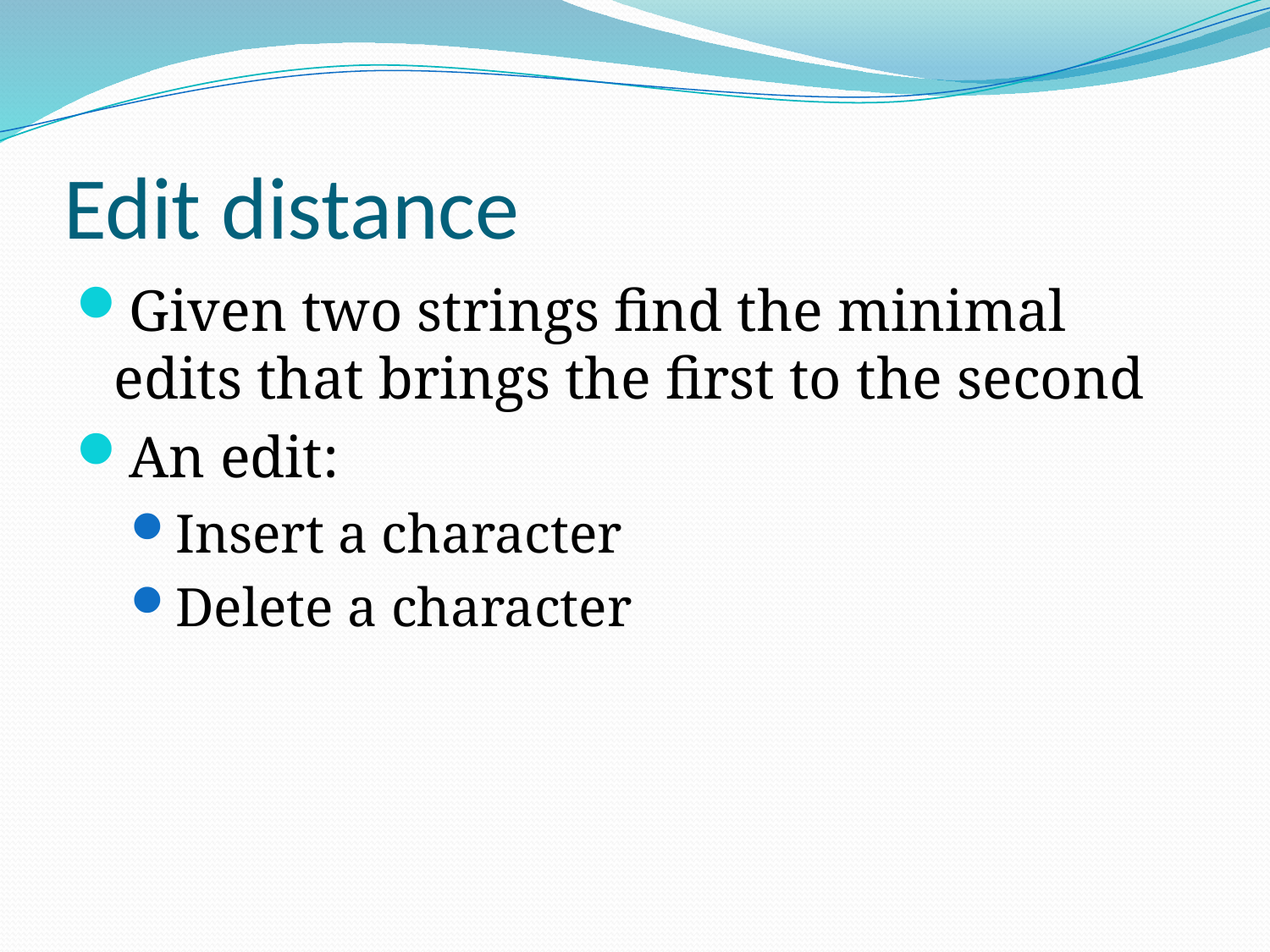

# Edit distance
Given two strings find the minimal edits that brings the first to the second
An edit:
Insert a character
Delete a character